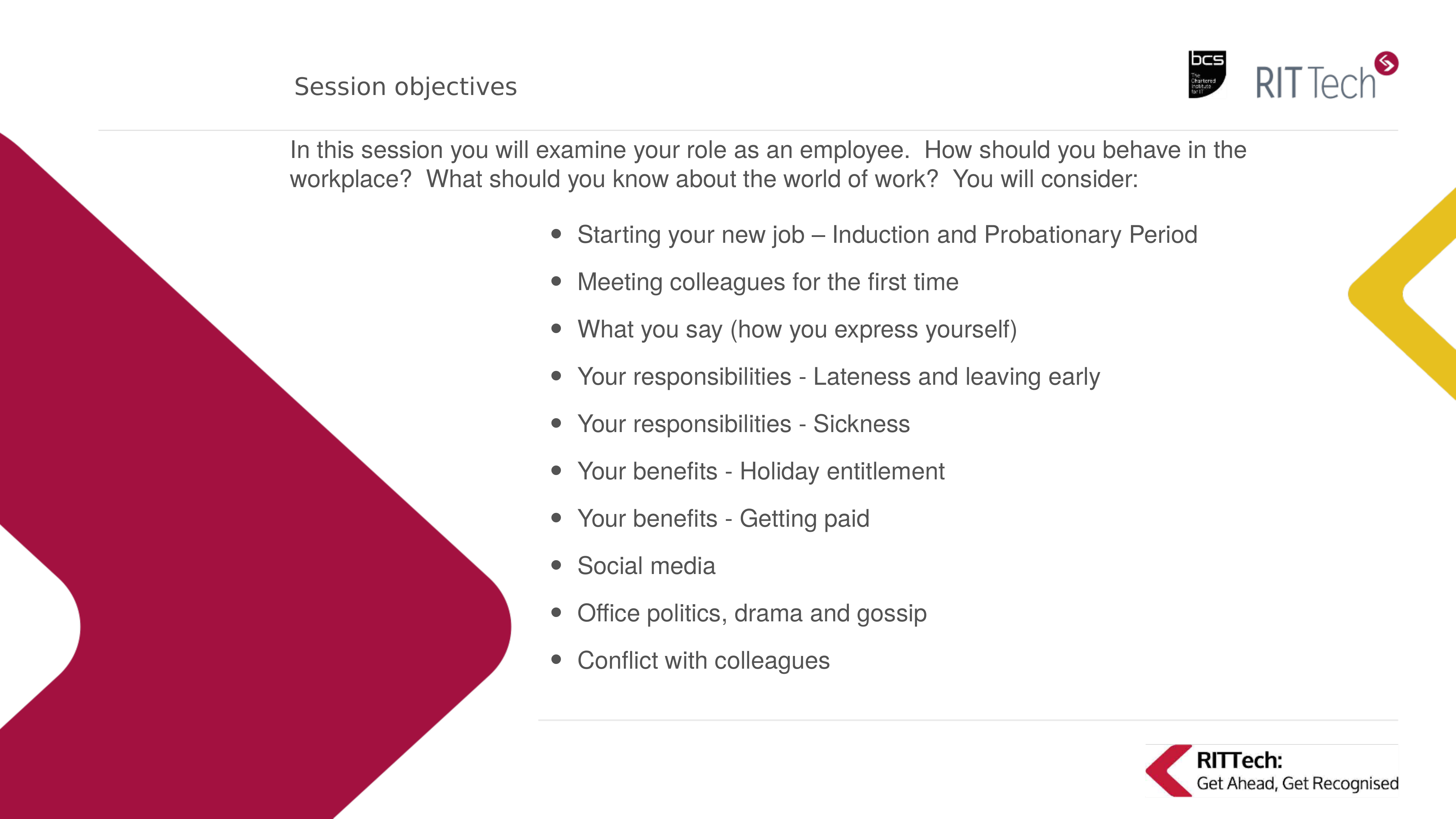

# Session objectives
In this session you will examine your role as an employee.  How should you behave in the workplace?  What should you know about the world of work?  You will consider:

Starting your new job – Induction and Probationary Period
Meeting colleagues for the first time
What you say (how you express yourself)
Your responsibilities - Lateness and leaving early
Your responsibilities - Sickness
Your benefits - Holiday entitlement
Your benefits - Getting paid
Social media
Office politics, drama and gossip
Conflict with colleagues